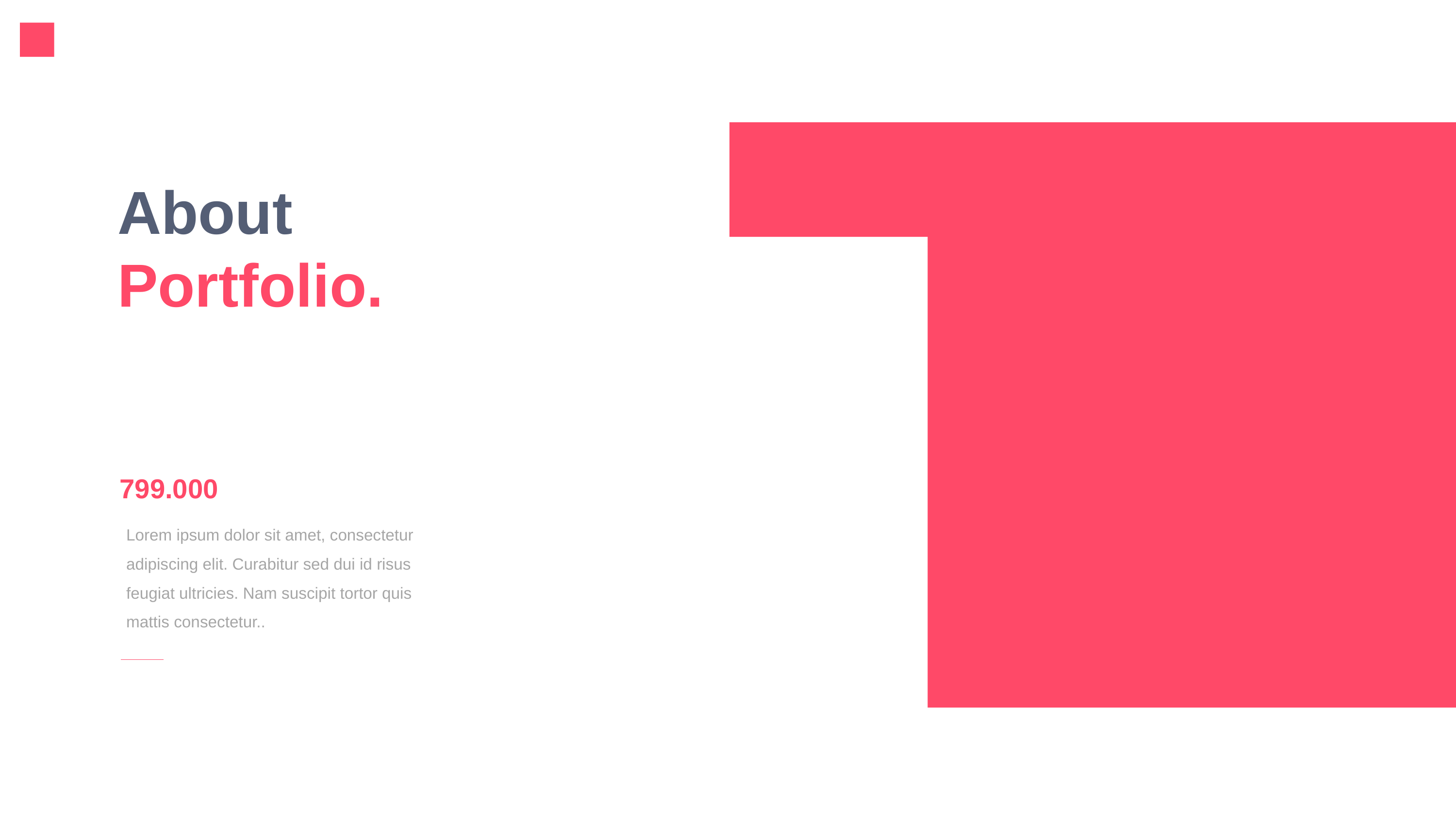

About
Portfolio.

799.000
Lorem ipsum dolor sit amet, consectetur
adipiscing elit. Curabitur sed dui id risus
feugiat ultricies. Nam suscipit tortor quis
mattis consectetur..